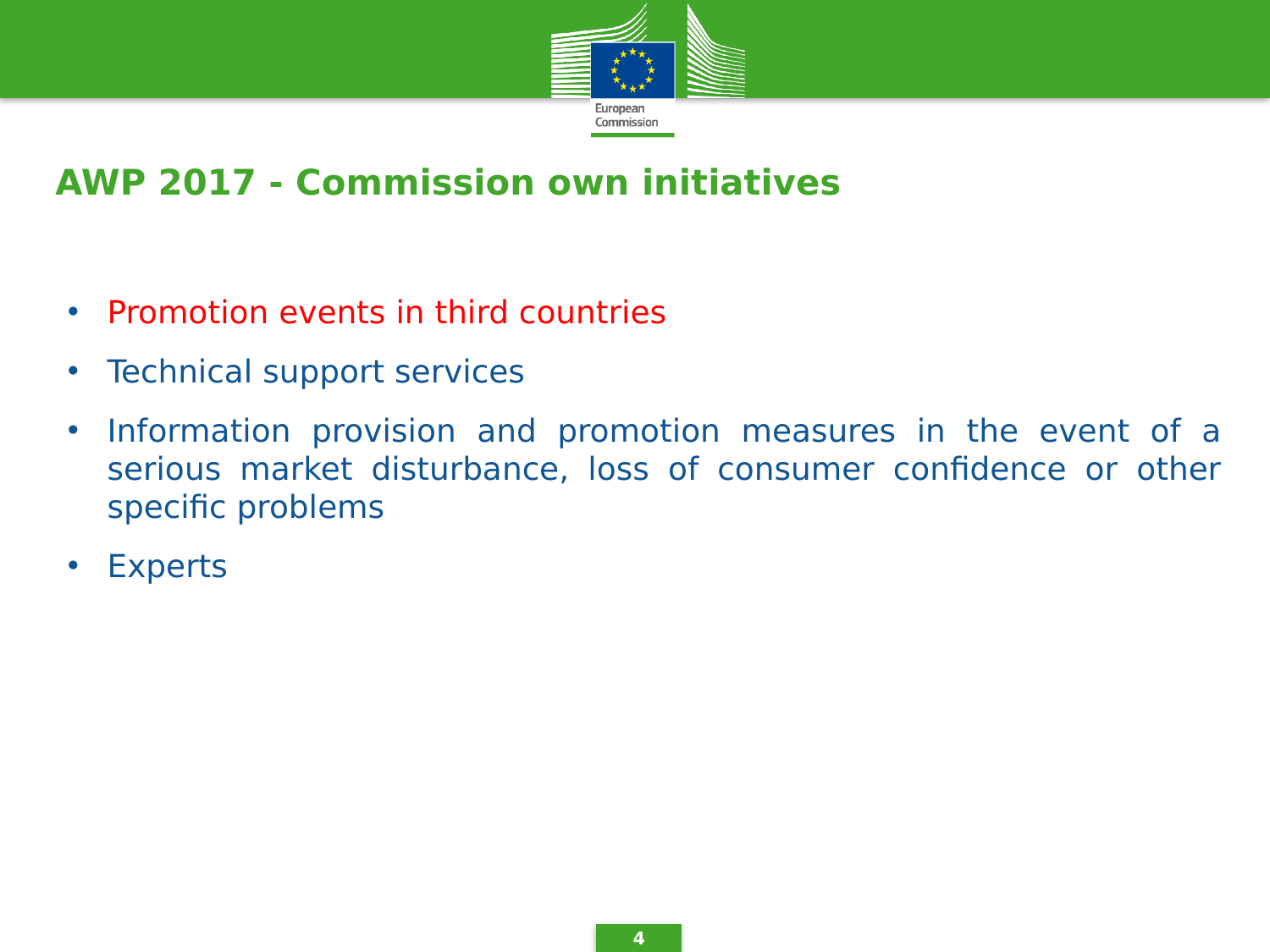

# AWP 2017 - Commission own initiatives

Promotion events in third countries
Technical support services
Information provision and promotion measures in the event of a serious market disturbance, loss of consumer confidence or other specific problems
Experts
4